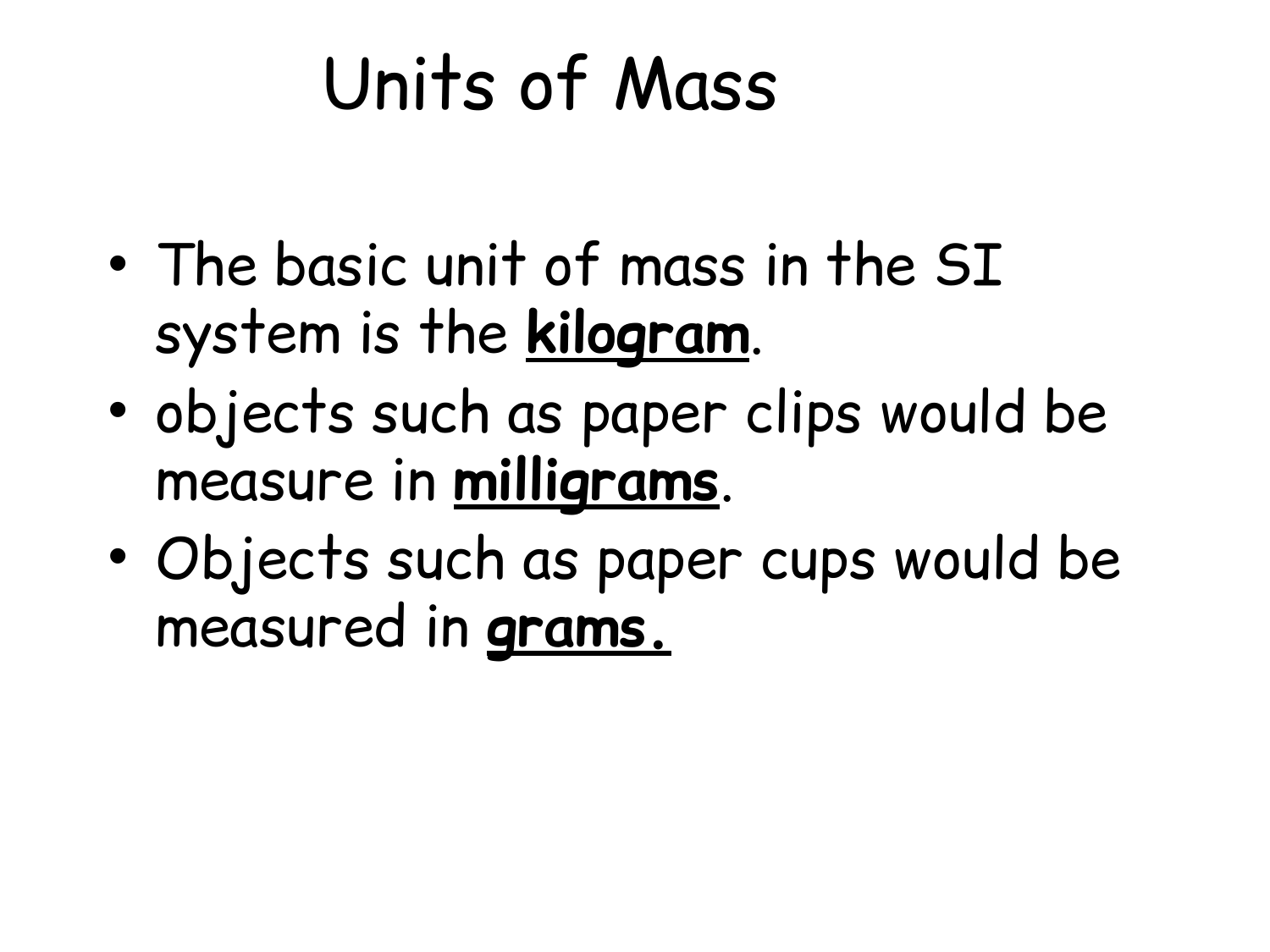

Units of Mass
The basic unit of mass in the SI system is the kilogram.
objects such as paper clips would be measure in milligrams.
Objects such as paper cups would be measured in grams.